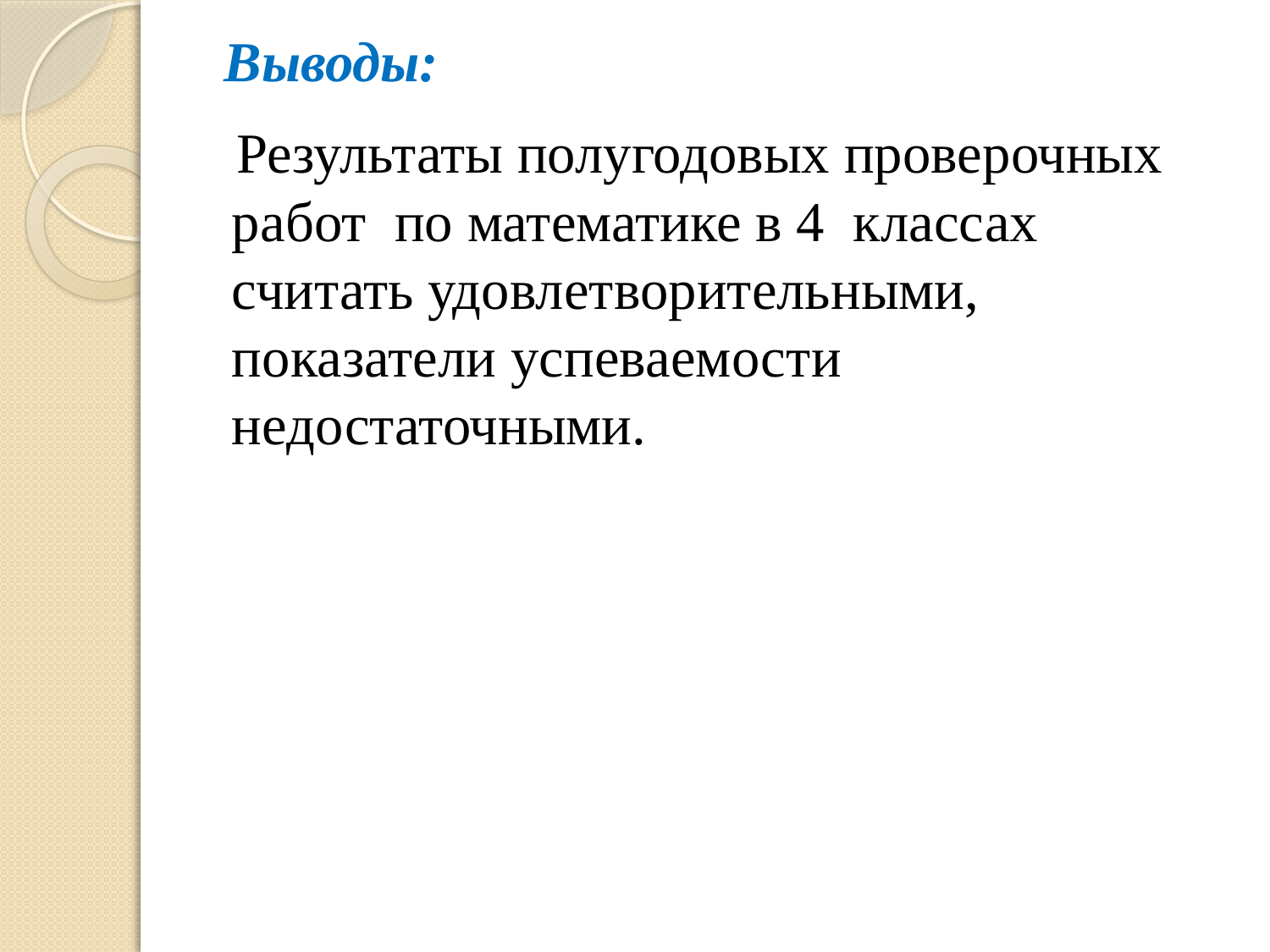

# Выводы:
   Результаты полугодовых проверочных работ  по математике в 4  классах считать удовлетворительными, показатели успеваемости недостаточными.